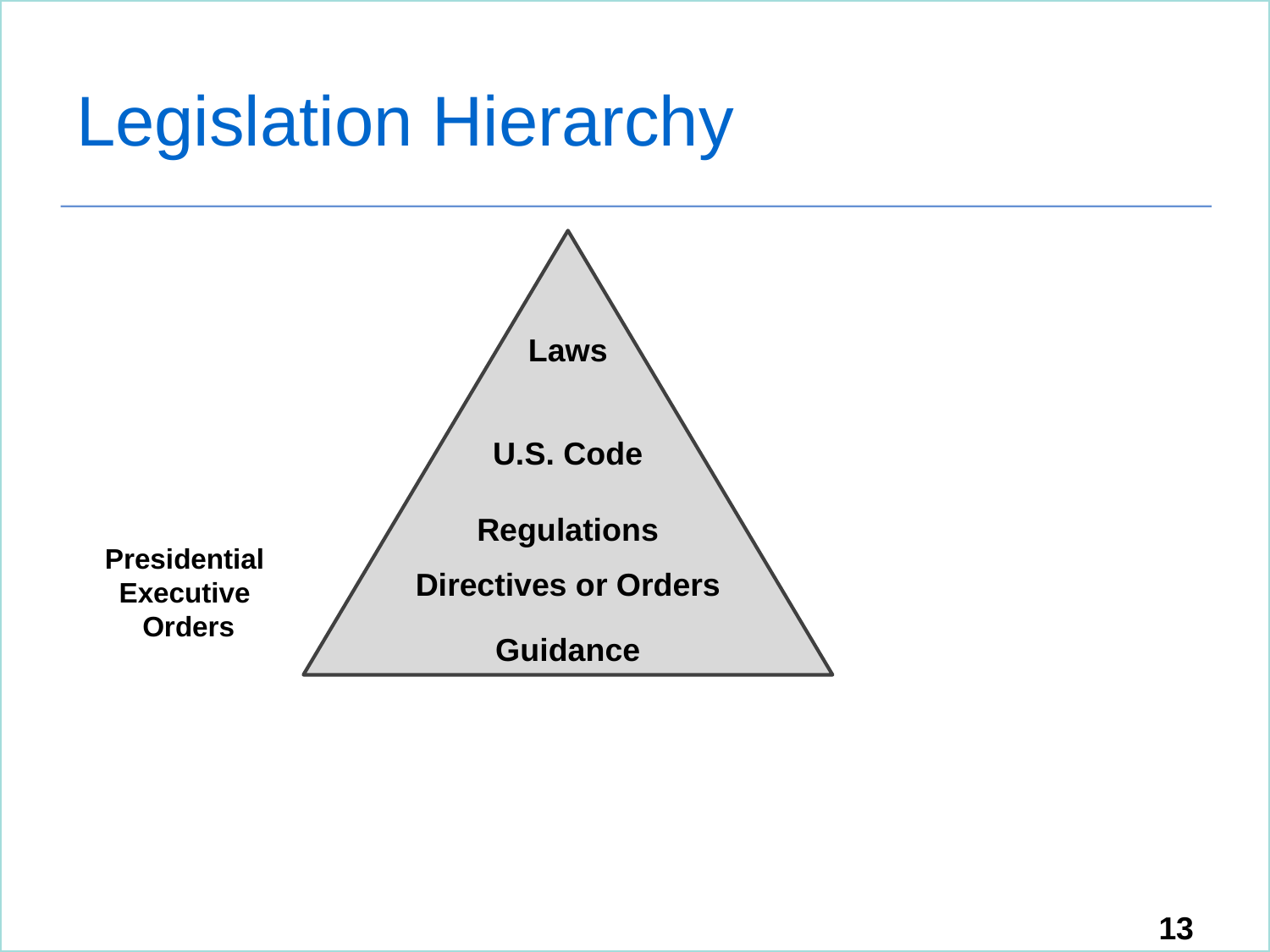

# Legislation Hierarchy

Laws
U.S. Code
Regulations
Presidential
Executive
Orders
Directives or Orders
Guidance
13